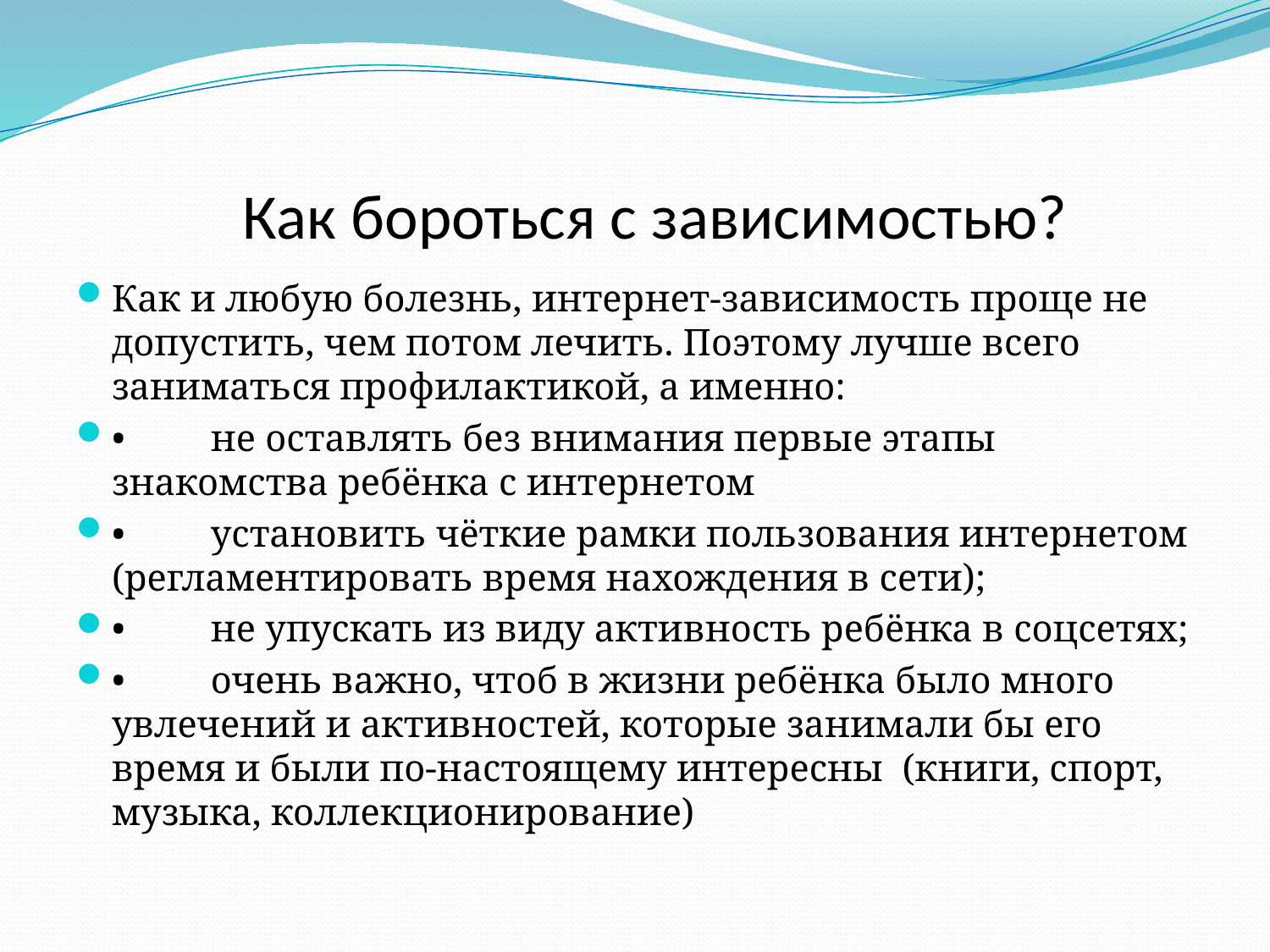

# Как бороться с зависимостью?
Как и любую болезнь, интернет-зависимость проще не допустить, чем потом лечить. Поэтому лучше всего заниматься профилактикой, а именно:
•         не оставлять без внимания первые этапы знакомства ребёнка с интернетом
•         установить чёткие рамки пользования интернетом (регламентировать время нахождения в сети);
•         не упускать из виду активность ребёнка в соцсетях;
•         очень важно, чтоб в жизни ребёнка было много увлечений и активностей, которые занимали бы его время и были по-настоящему интересны  (книги, спорт, музыка, коллекционирование)